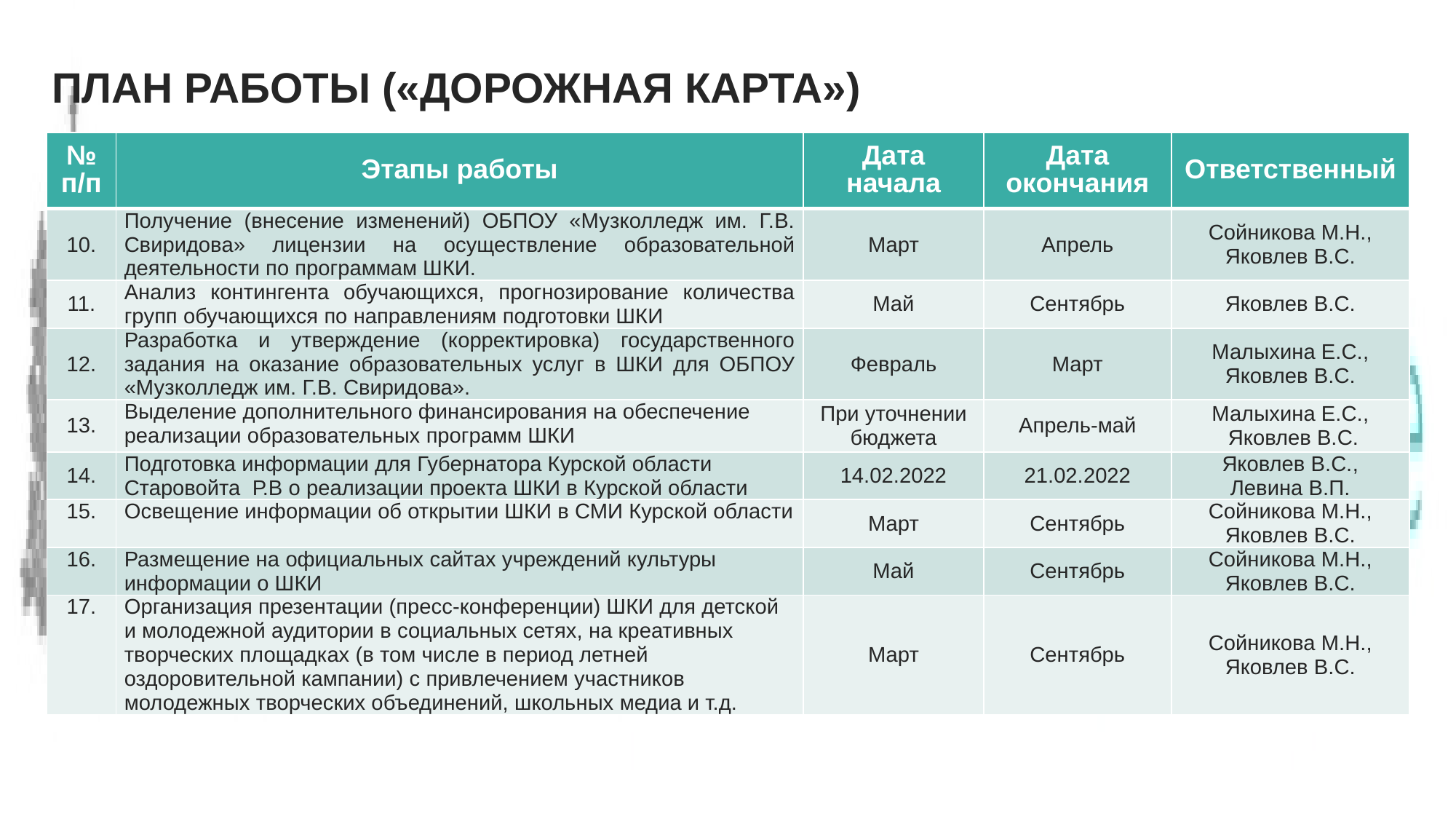

| № п/п | Этапы работы | Дата начала | Дата окончания | Ответственный |
| --- | --- | --- | --- | --- |
| 1 | Оформление Договора аренды на нежилое помещение, расположенное по адресу: г. Курск, ул. Хуторская, 12 «В» | 04.02.2022 | 28.02.2022 | Яковлев В.С. |
| 2 | Разработка сметы на ремонт нежилого помещения, расположенного по адресу: г. Курск, ул. Хуторская, 12 «В» | 07.02.2022 | 20.02.2022 | Коногоров А.А. |
| 3 | Разработка дизайн-проекта учебных и служебных помещений ШКИ | Февраль | Март | Коногоров А.А. |
|  | Оформление санитарно-эпидемиологического заключения и заключения пожнадзора. Проработка вопроса аккредитации здания для ШКИ. | Апрель | Май | Коногоров А.А.Яковлев В.С. |
| 4 | Проработка технического задания для приобретения оборудования для ШКИ | 07.02.2022 | 28.02.2022 | Яковлев В.С. |
| 5 | Доставка и установка оборудования в помещение ШКИ | Апрель | Май | Яковлев В.С.Коногоров А.А. |
| 6 | Определение и утверждение штатной численности и формирование штатного расписания для обеспечения функционирования ШКИ | Февраль | Март | Малыхина Е.С.Яковлев В.С. |
| 7 | Проведение инвентаризации кадровых ресурсов в образовательных и творческих сообществах Курской области по созданию ШКИ. Утверждение и оформление трудовых договоров с сотрудниками ШКИ. | 01.02.2022 | Март | Лобода Т.И.Яковлев В.С. |
| 8 | Разработка и утверждение нормативной документации по деятельности ШКИ: внесение изменений в Устав, ООП и локальные акты учреждения, внесение сведений в единый реестр юрлиц о регистрации Устава и добавлении адреса. | Апрель | Май | Лашевич Н.И.Яковлев В.С. |
| 9 | Получение (внесение изменений) ОБПОУ «Музколледж им. Г.В. Свиридова» лицензии на осуществление образовательной деятельности по программам ШКИ. | Март | Апрель | Сойникова М.Н.Яковлев В.С. |
| 10 | Анализ контингента обучающихся, прогнозирование количества групп обучающихся по направлениям подготовки ШКИ | Май | Сентябрь | Яковлев В.С. |
| 11 | Разработка и утверждение (корректировка) государственного задания на оказание образовательных услуг в ШКИ для ОБПОУ «Музколледж им. Г.В. Свиридова». | Февраль | Март | Малыхина Е.С. Яковлев В.С. |
| 12 | Выделение дополнительного финансирования на обеспечение реализации образовательных программ ШКИ | При уточнении бюджета | Апрель-май | Малыхина Е.С. Яковлев В.С. |
| 13 | Подготовка поста для Губернатора Курской области Старовойта Р.В о реализации проекта ШКИ в Курской области | 14.02.2022 | 21.02.2022 | Яковлев В.С.Левина В.П. |
| 14 | Освещение информации об открытии ШКИ в СМИ Курской области | Март | Сентябрь | Сойникова М.Н.Яковлев В.С. |
| 15 | Размещение на официальных сайтах учреждений культуры информации о ШКИ | Май | Сентябрь | Сойникова М.Н.Яковлев В.С. |
| 16 | Организация презентации (пресс-конференции) ШКИ для детской и молодежной аудитории в социальных сетях, на креативных творческих площадках (в том числе в период летней оздоровительной кампании) с привлечением участников молодежных творческих объединений, школьных медиа и т.д. | Март | Сентябрь | Сойникова М.Н.Яковлев В.С. |
# ПЛАН РАБОТЫ («ДОРОЖНАЯ КАРТА»)
| № п/п | Этапы работы | Дата начала | Дата окончания | Ответственный |
| --- | --- | --- | --- | --- |
| 10. | Получение (внесение изменений) ОБПОУ «Музколледж им. Г.В. Свиридова» лицензии на осуществление образовательной деятельности по программам ШКИ. | Март | Апрель | Сойникова М.Н., Яковлев В.С. |
| 11. | Анализ контингента обучающихся, прогнозирование количества групп обучающихся по направлениям подготовки ШКИ | Май | Сентябрь | Яковлев В.С. |
| 12. | Разработка и утверждение (корректировка) государственного задания на оказание образовательных услуг в ШКИ для ОБПОУ «Музколледж им. Г.В. Свиридова». | Февраль | Март | Малыхина Е.С., Яковлев В.С. |
| 13. | Выделение дополнительного финансирования на обеспечение реализации образовательных программ ШКИ | При уточнении бюджета | Апрель-май | Малыхина Е.С., Яковлев В.С. |
| 14. | Подготовка информации для Губернатора Курской области Старовойта Р.В о реализации проекта ШКИ в Курской области | 14.02.2022 | 21.02.2022 | Яковлев В.С., Левина В.П. |
| 15. | Освещение информации об открытии ШКИ в СМИ Курской области | Март | Сентябрь | Сойникова М.Н., Яковлев В.С. |
| 16. | Размещение на официальных сайтах учреждений культуры информации о ШКИ | Май | Сентябрь | Сойникова М.Н., Яковлев В.С. |
| 17. | Организация презентации (пресс-конференции) ШКИ для детской и молодежной аудитории в социальных сетях, на креативных творческих площадках (в том числе в период летней оздоровительной кампании) с привлечением участников молодежных творческих объединений, школьных медиа и т.д. | Март | Сентябрь | Сойникова М.Н., Яковлев В.С. |